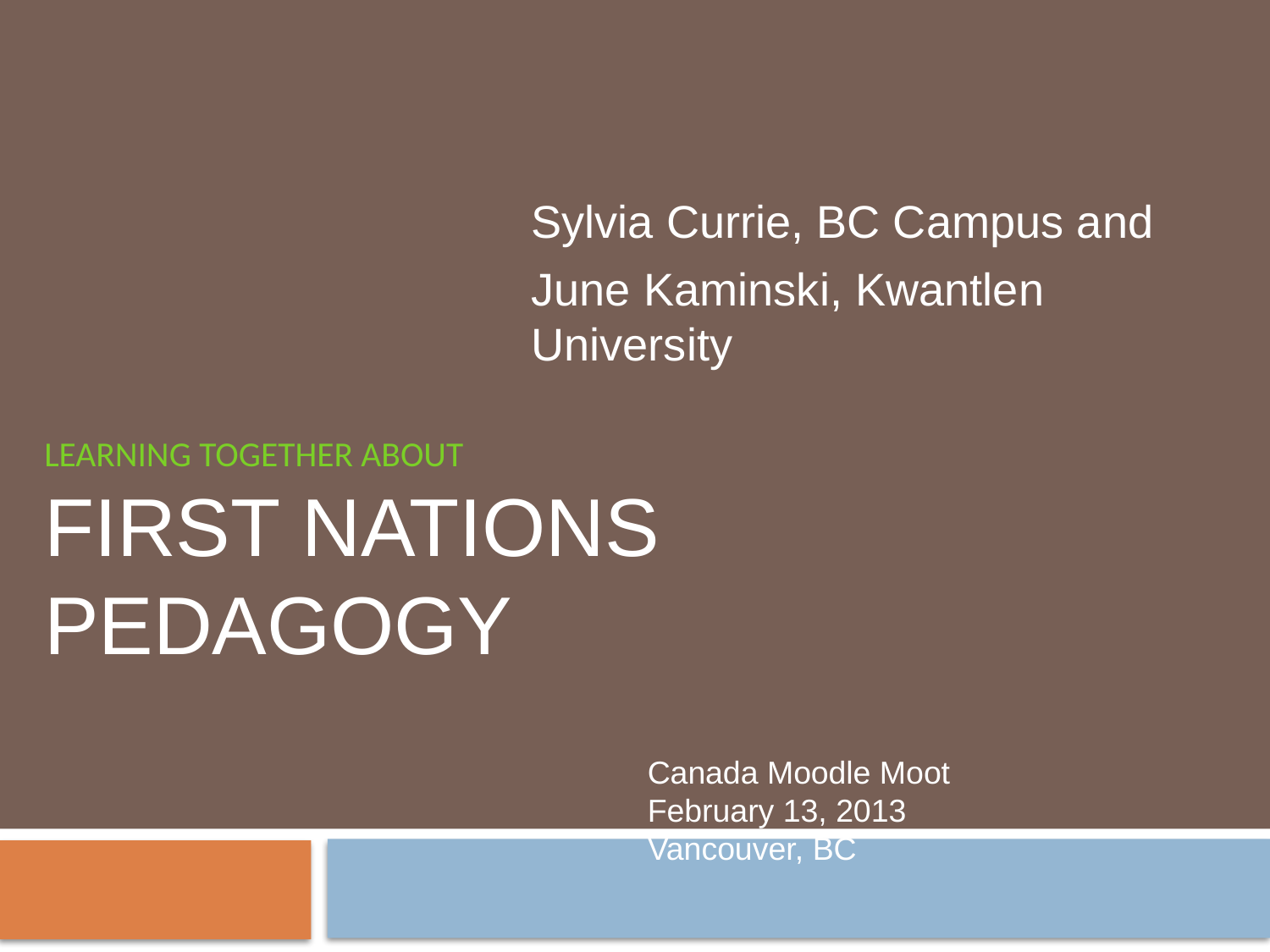

Sylvia Currie, BC Campus and
June Kaminski, Kwantlen University
# Learning Together About First Nations Pedagogy
Canada Moodle Moot
February 13, 2013
Vancouver, BC